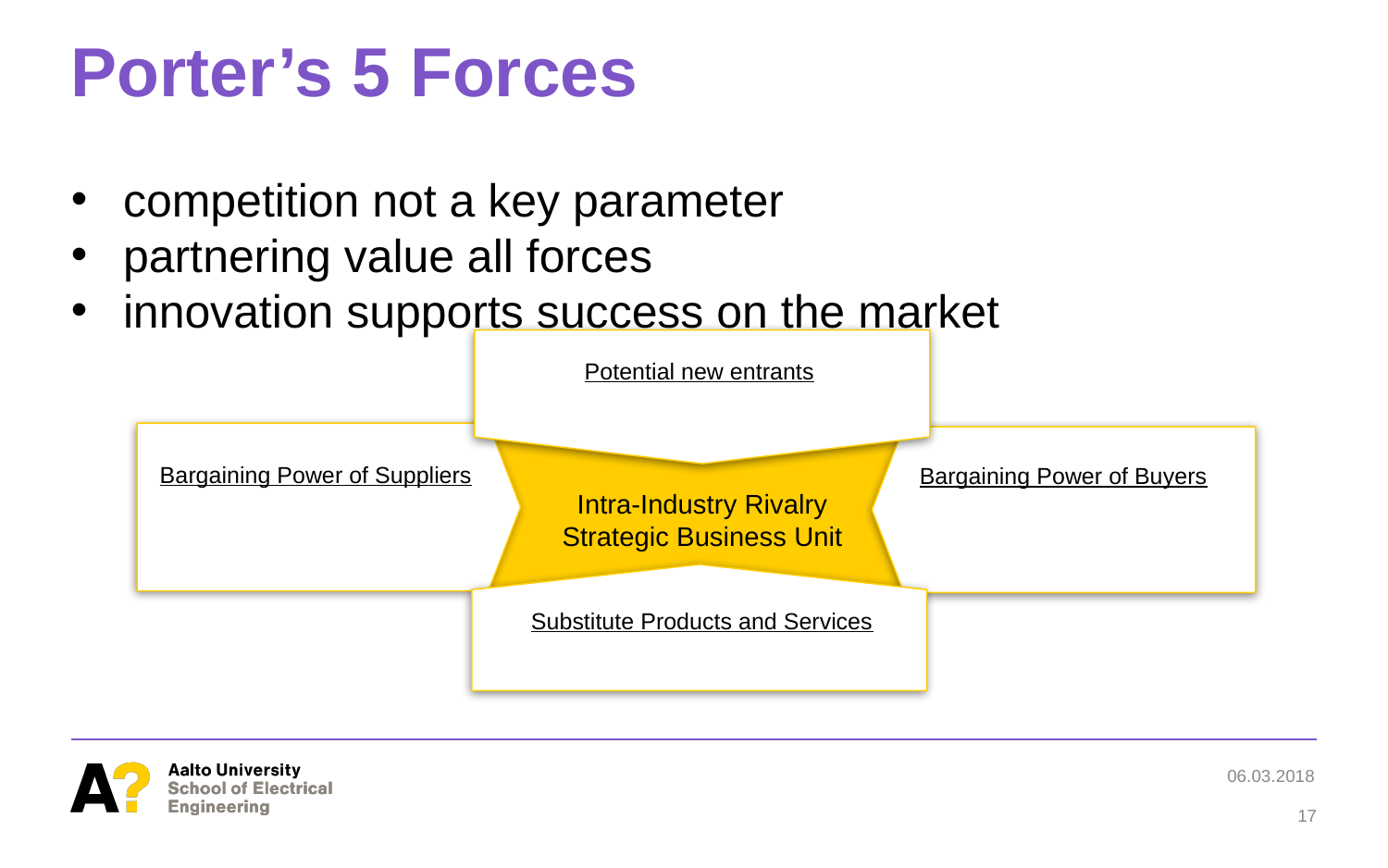

# Porter’s 5 Forces
competition not a key parameter
partnering value all forces
innovation supports success on the market

Potential new entrants

Bargaining Power of Suppliers
Bargaining Power of Buyers
Intra-Industry Rivalry
Strategic Business Unit

Substitute Products and Services
06.03.2018
17